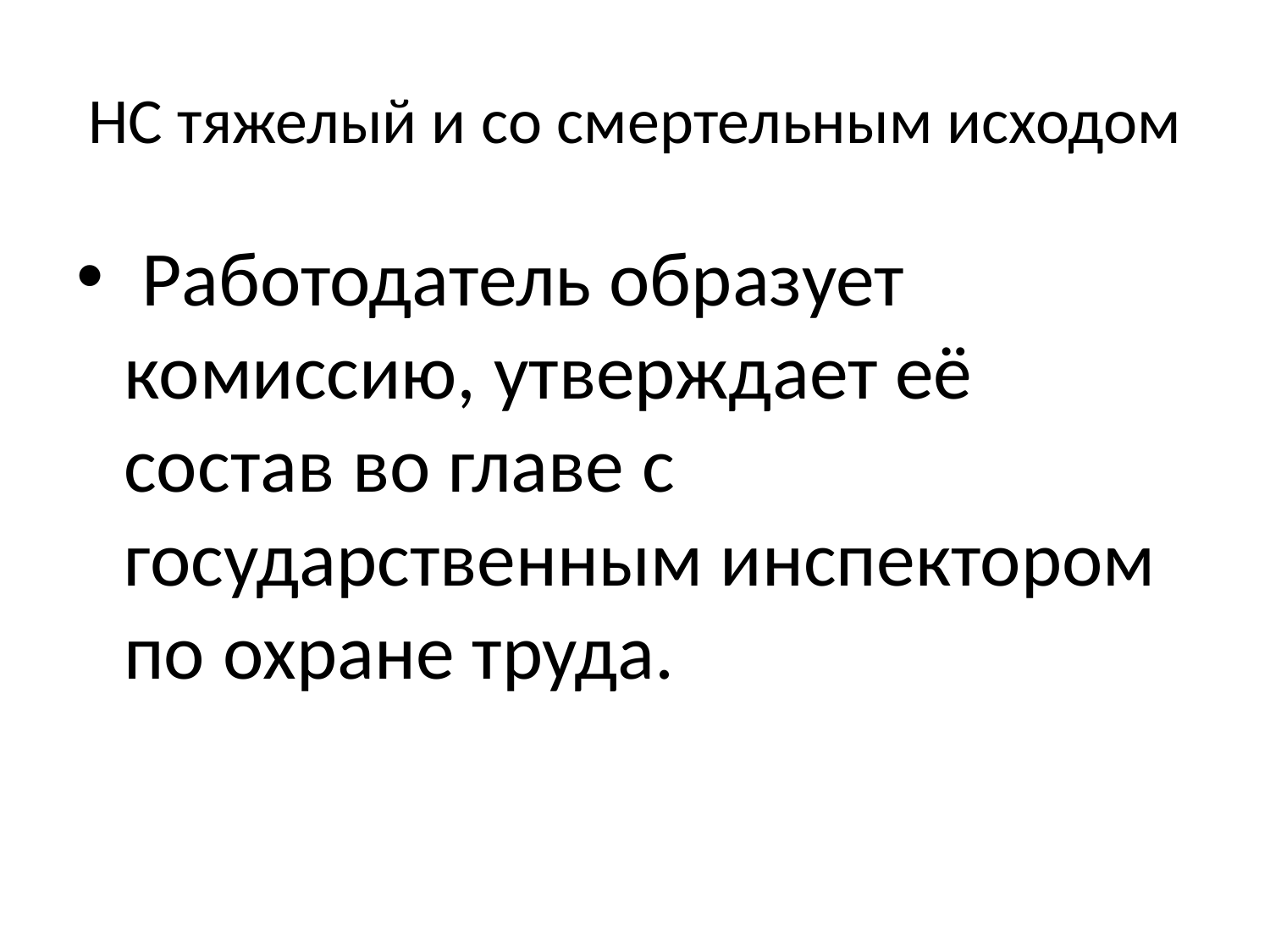

# НС тяжелый и со смертельным исходом
 Работодатель образует комиссию, утверждает её состав во главе с государственным инспектором по охране труда.